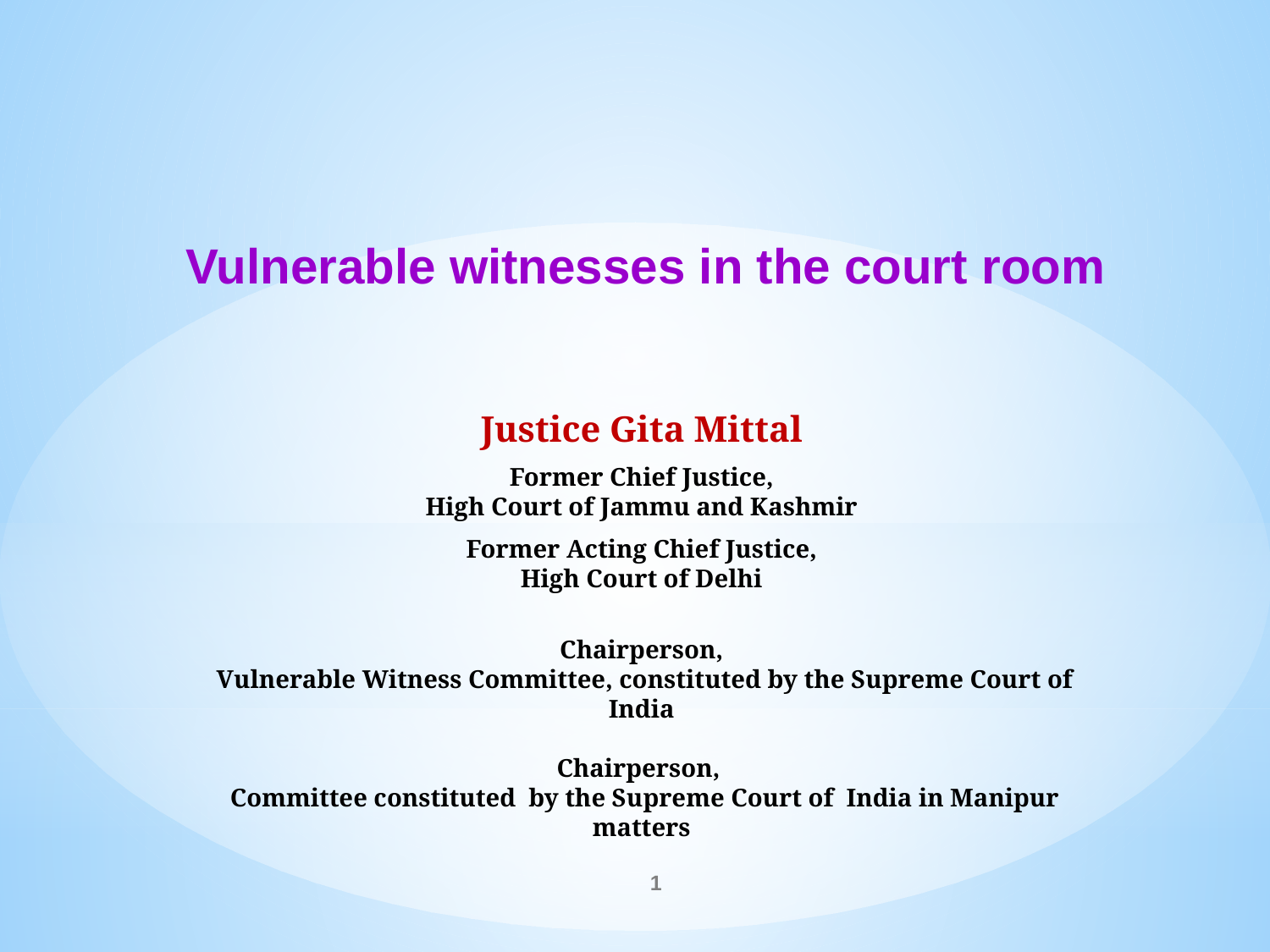

# Vulnerable witnesses in the court room
Justice Gita Mittal
Former Chief Justice,
High Court of Jammu and Kashmir
Former Acting Chief Justice,
High Court of Delhi

Chairperson,
 Vulnerable Witness Committee, constituted by the Supreme Court of India

Chairperson,
 Committee constituted  by the Supreme Court of  India in Manipur matters

1